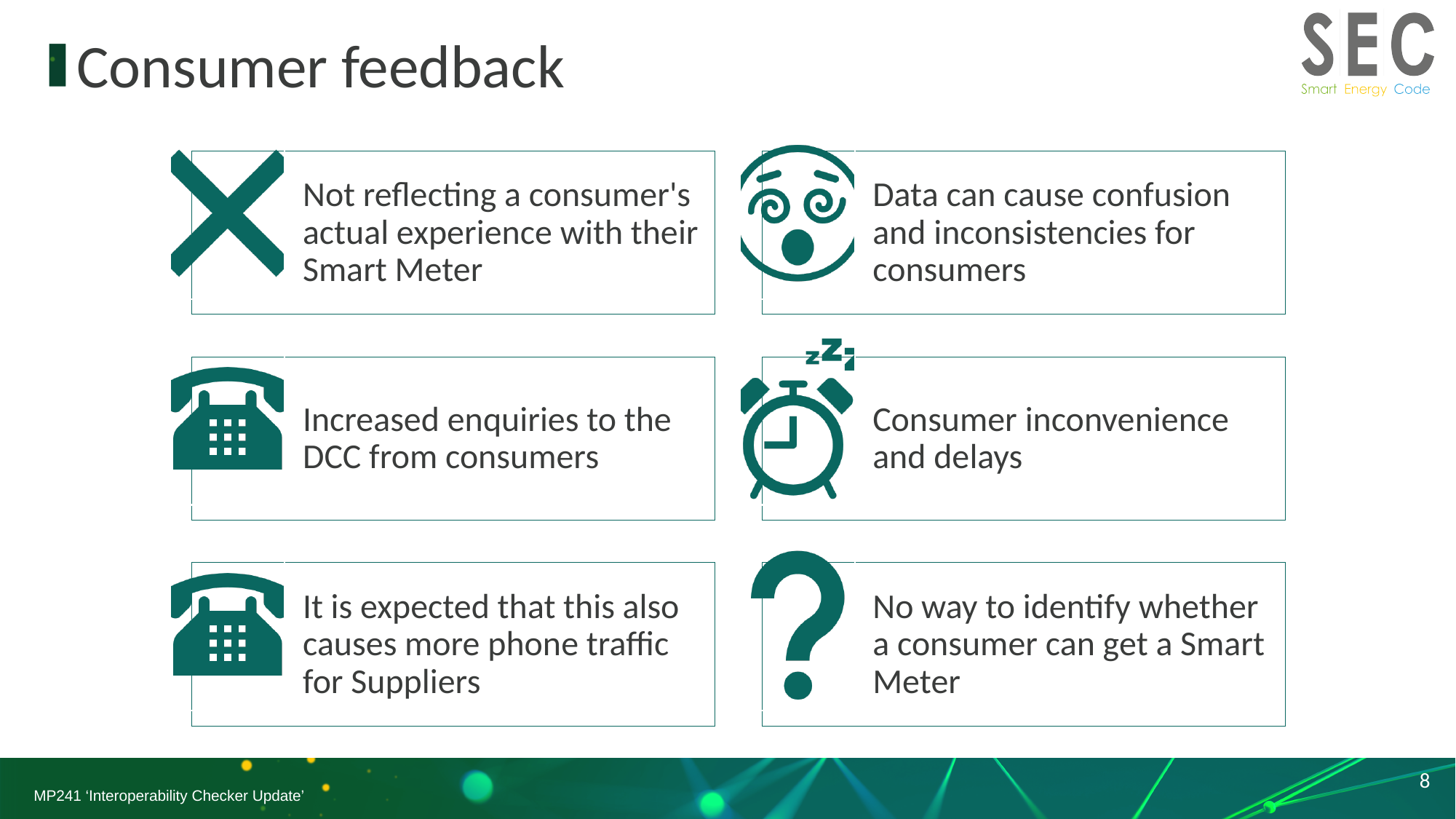

# Consumer feedback
Not reflecting a consumer's actual experience with their Smart Meter
Data can cause confusion and inconsistencies for consumers
Increased enquiries to the DCC from consumers
Consumer inconvenience and delays
It is expected that this also causes more phone traffic for Suppliers
No way to identify whether a consumer can get a Smart Meter
8
MP241 ‘Interoperability Checker Update’